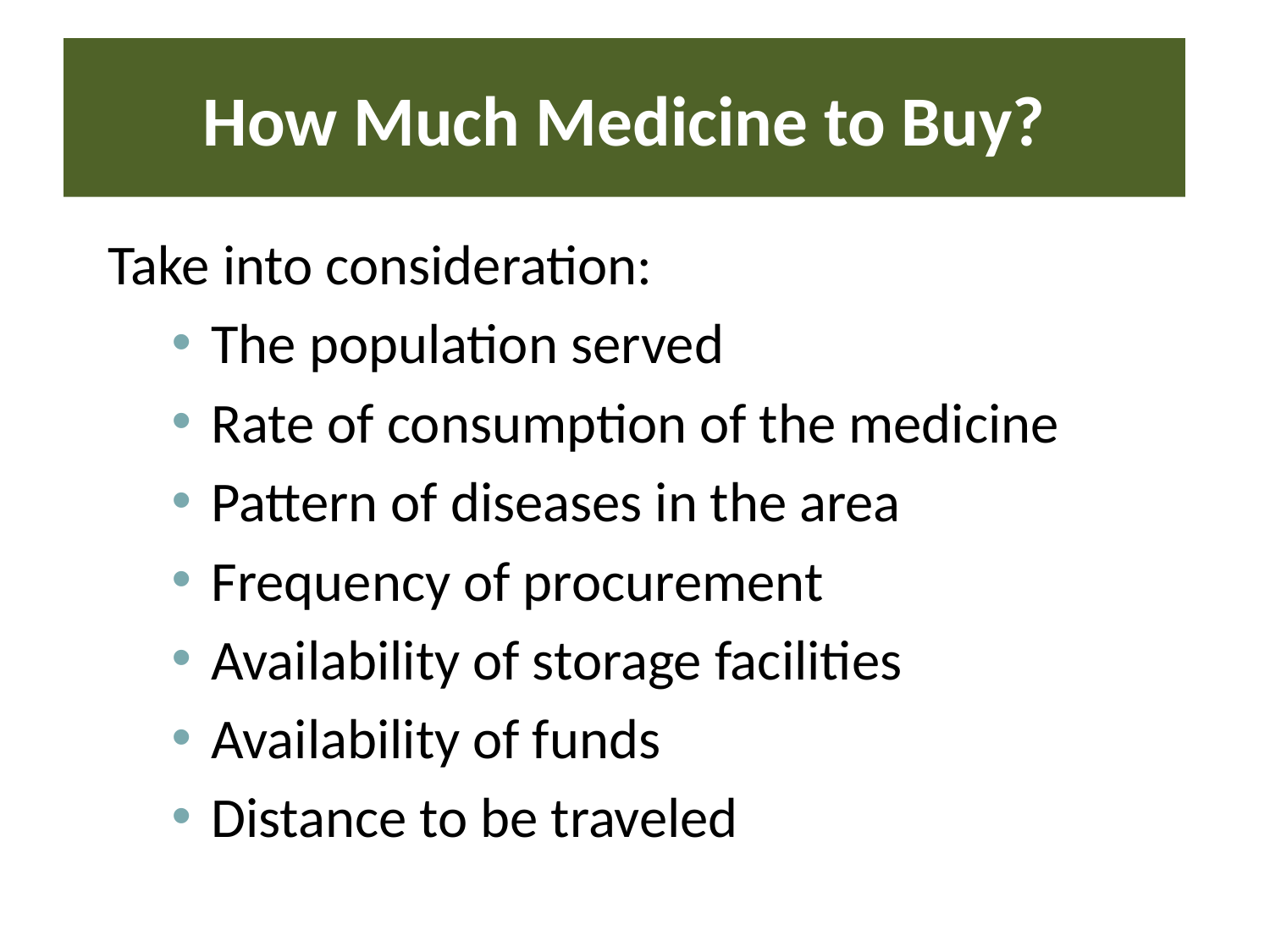

# How Much Medicine to Buy?
Take into consideration:
The population served
Rate of consumption of the medicine
Pattern of diseases in the area
Frequency of procurement
Availability of storage facilities
Availability of funds
Distance to be traveled